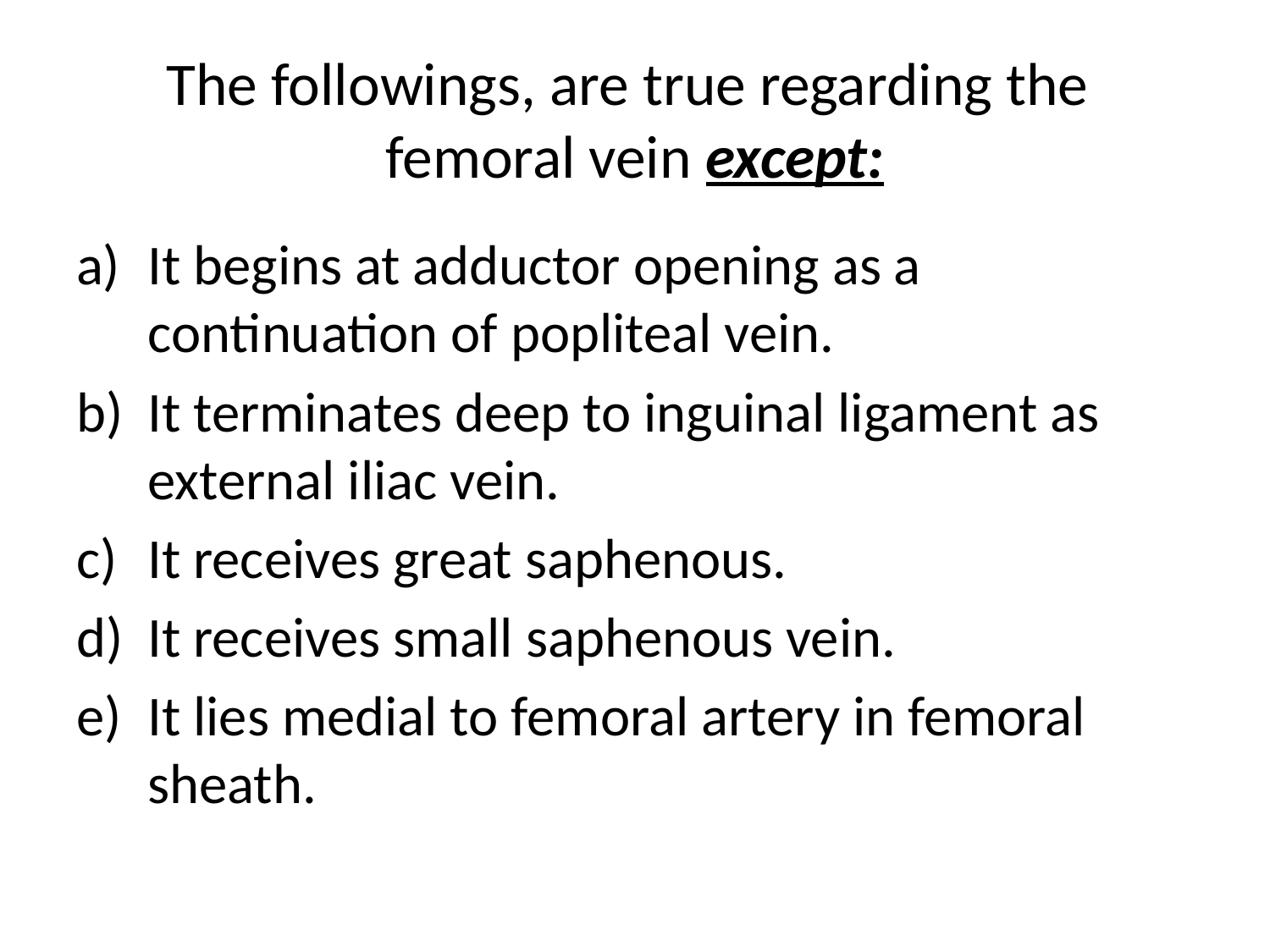

# The followings, are true regarding the  femoral vein except:
It begins at adductor opening as a continuation of popliteal vein.
It terminates deep to inguinal ligament as external iliac vein.
It receives great saphenous.
It receives small saphenous vein.
It lies medial to femoral artery in femoral sheath.